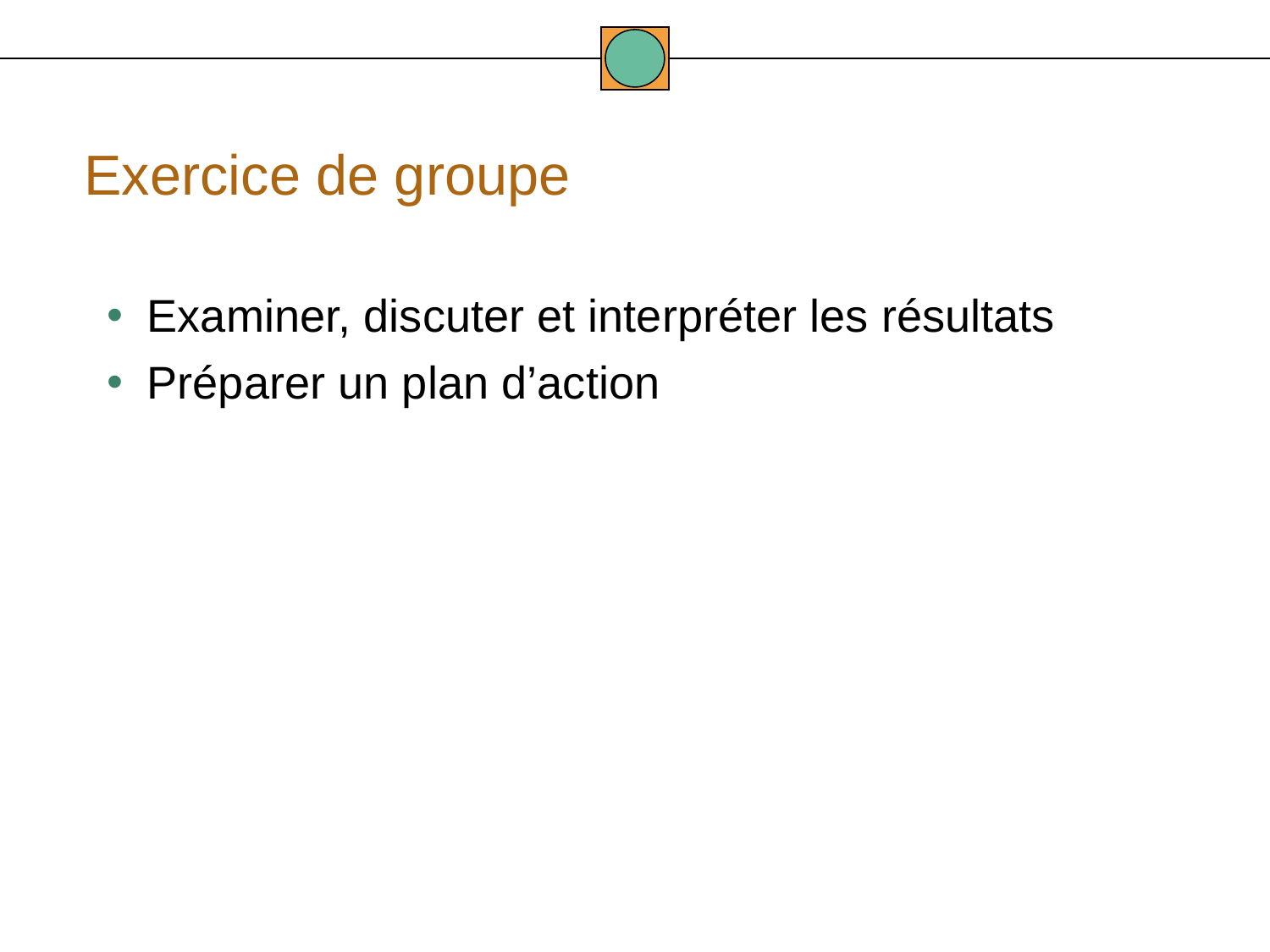

Exercice de groupe
Examiner, discuter et interpréter les résultats
Préparer un plan d’action